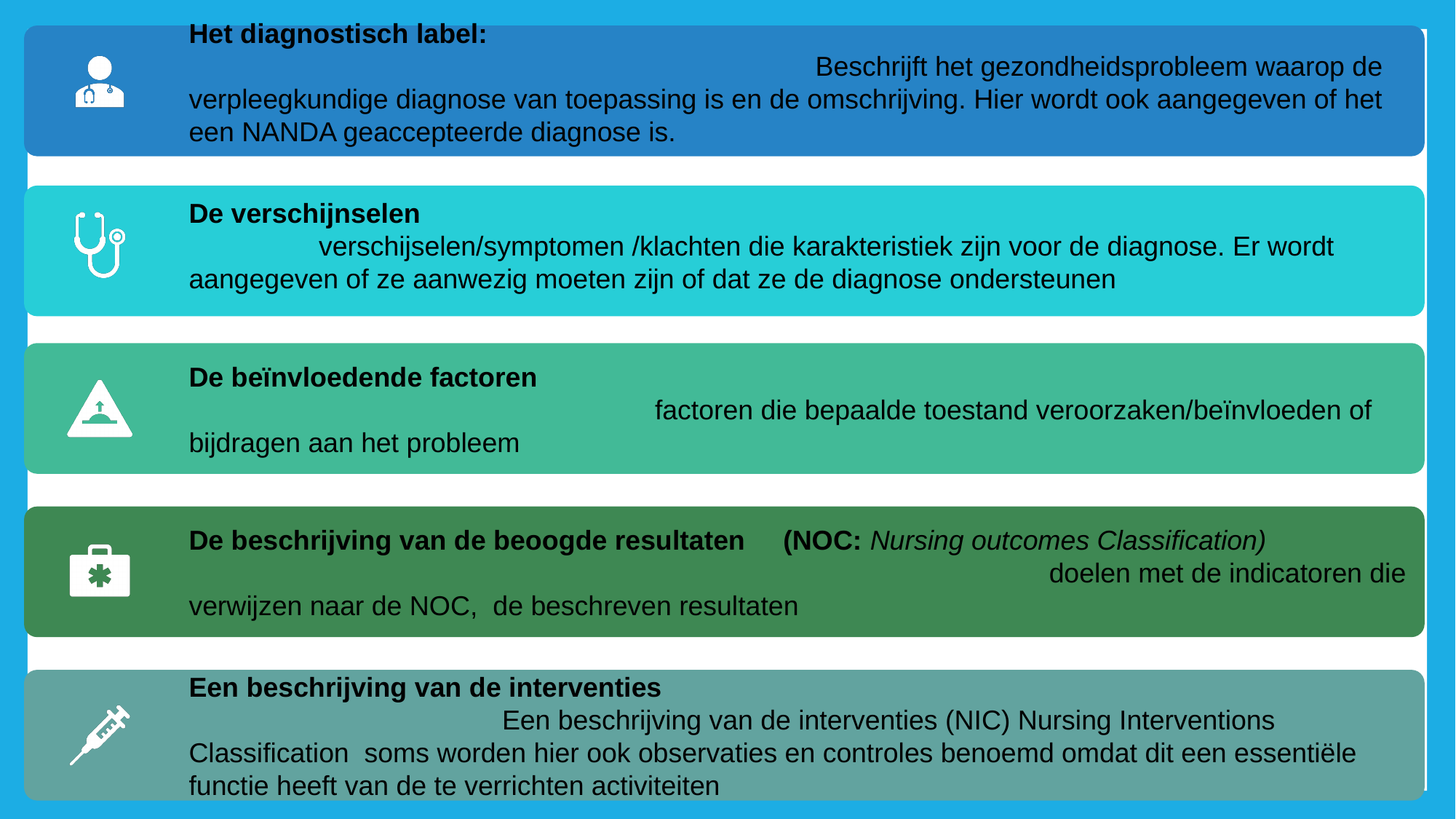

#
Het diagnostisch label:                                                                                                                                                                                                           Beschrijft het gezondheidsprobleem waarop de verpleegkundige diagnose van toepassing is en de omschrijving. Hier wordt ook aangegeven of het een NANDA geaccepteerde diagnose is.
De verschijnselen                                                                                                                                                   verschijselen/symptomen /klachten die karakteristiek zijn voor de diagnose. Er wordt aangegeven of ze aanwezig moeten zijn of dat ze de diagnose ondersteunen
De beïnvloedende factoren                                                                                                                                                                                factoren die bepaalde toestand veroorzaken/beïnvloeden of bijdragen aan het probleem
De beschrijving van de beoogde resultaten     (NOC: Nursing outcomes Classification)                                                                                                                                    doelen met de indicatoren die verwijzen naar de NOC,  de beschreven resultaten
Een beschrijving van de interventies                                                                                                                                            Een beschrijving van de interventies (NIC) Nursing Interventions Classification  soms worden hier ook observaties en controles benoemd omdat dit een essentiële functie heeft van de te verrichten activiteiten